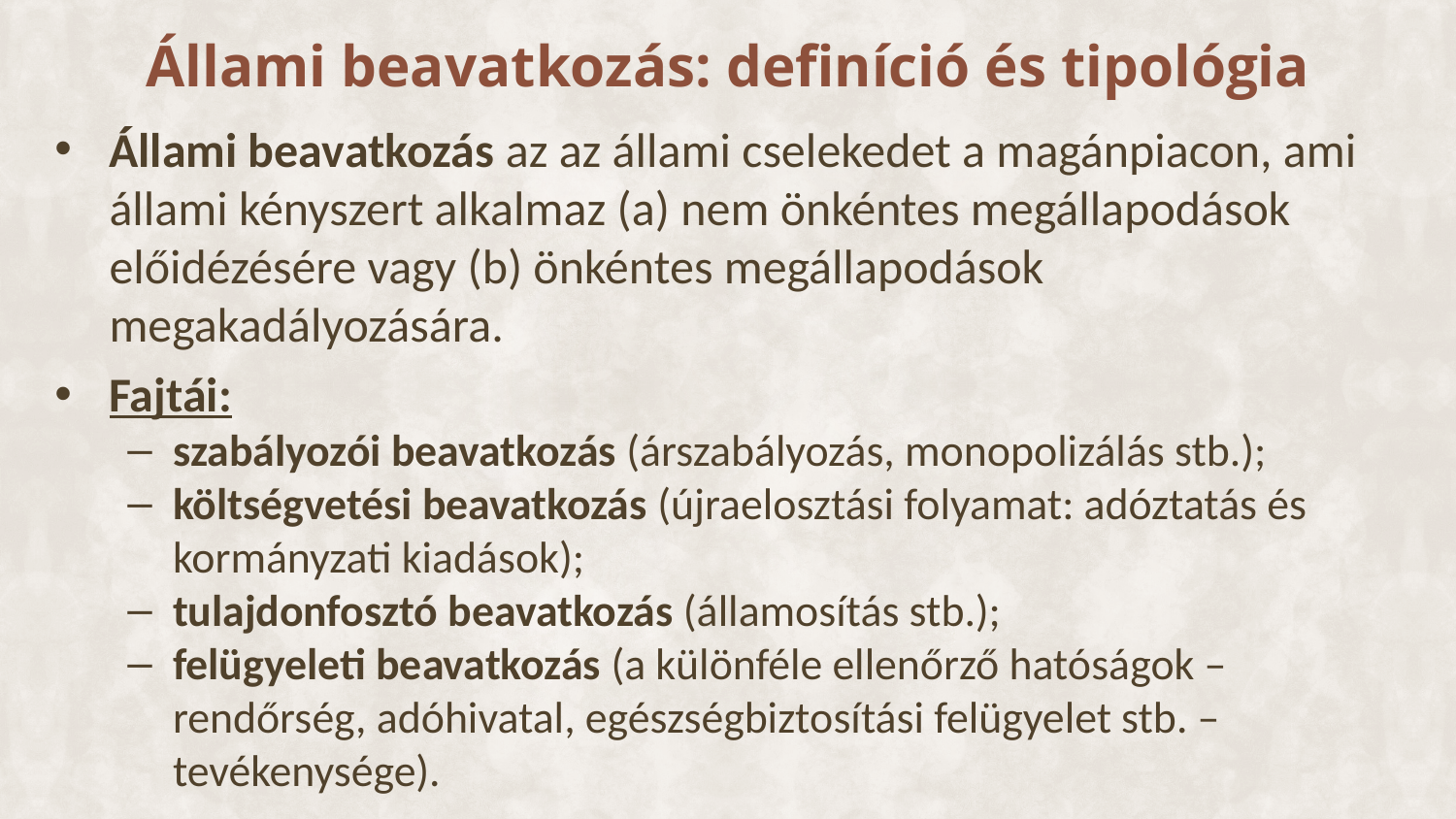

# Állami beavatkozás: definíció és tipológia
Állami beavatkozás az az állami cselekedet a magánpiacon, ami állami kényszert alkalmaz (a) nem önkéntes megállapodások előidézésére vagy (b) önkéntes megállapodások megakadályozására.
Fajtái:
szabályozói beavatkozás (árszabályozás, monopolizálás stb.);
költségvetési beavatkozás (újraelosztási folyamat: adóztatás és kormányzati kiadások);
tulajdonfosztó beavatkozás (államosítás stb.);
felügyeleti beavatkozás (a különféle ellenőrző hatóságok – rendőrség, adóhivatal, egészségbiztosítási felügyelet stb. – tevékenysége).